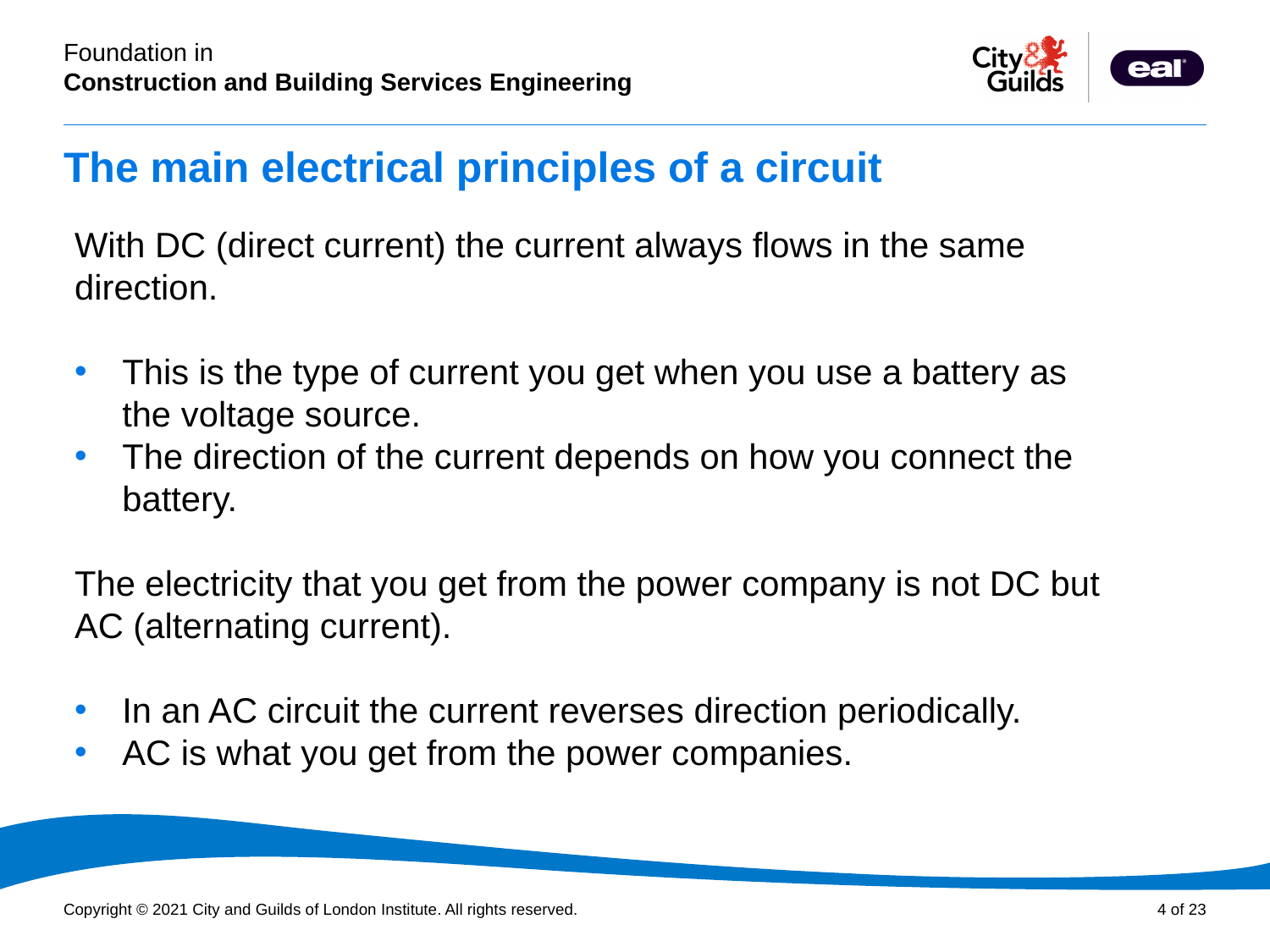

# The main electrical principles of a circuit
With DC (direct current) the current always flows in the same direction.

This is the type of current you get when you use a battery as the voltage source.
The direction of the current depends on how you connect the battery.

The electricity that you get from the power company is not DC but AC (alternating current).

In an AC circuit the current reverses direction periodically.
AC is what you get from the power companies.